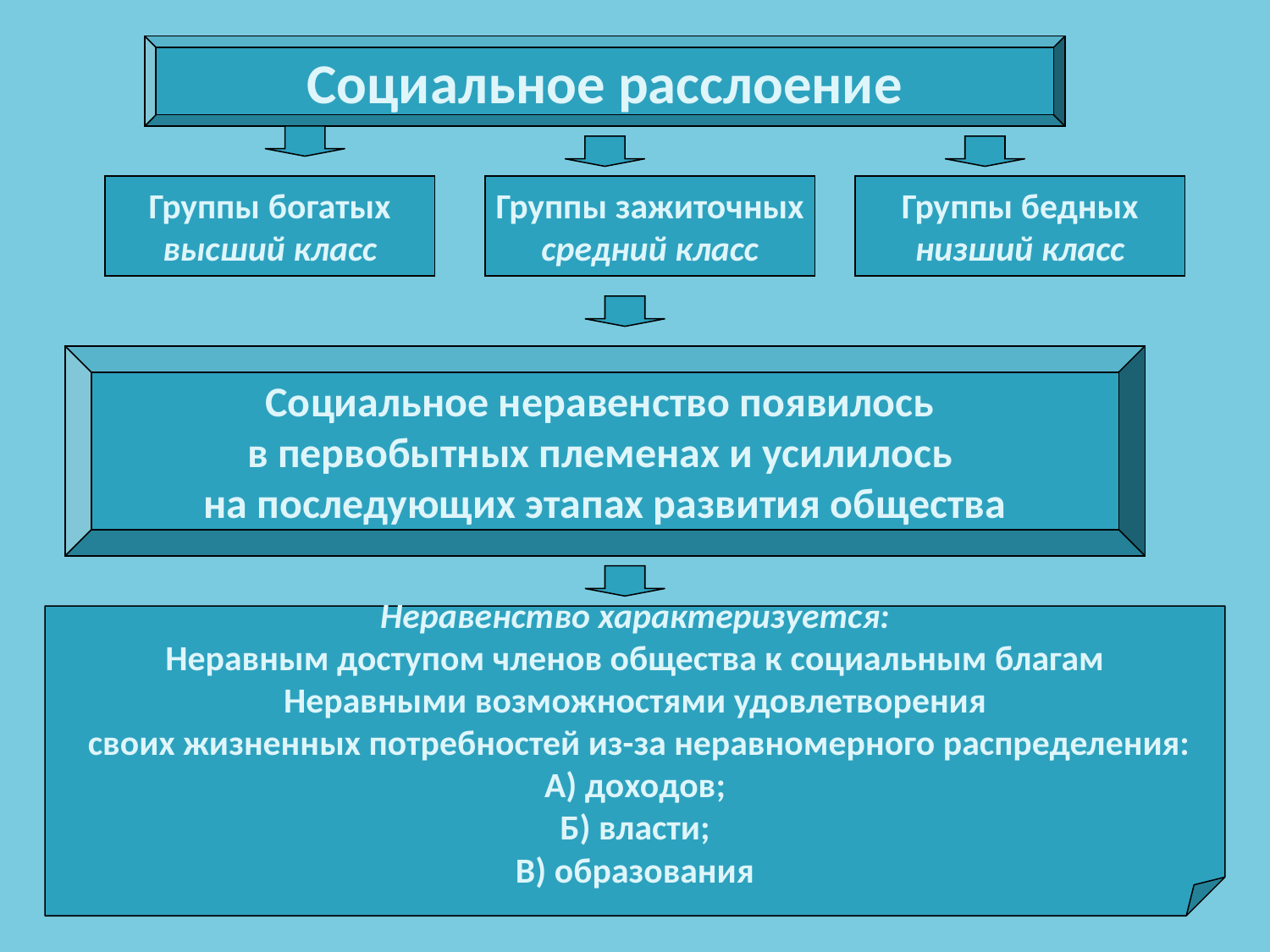

Социальное расслоение

Группы богатых
высший класс
Группы зажиточных
средний класс
Группы бедных
низший класс

Социальное неравенство появилось
в первобытных племенах и усилилось
на последующих этапах развития общества

Неравенство характеризуется:
Неравным доступом членов общества к социальным благам
Неравными возможностями удовлетворения
 своих жизненных потребностей из-за неравномерного распределения:
А) доходов;
Б) власти;
В) образования